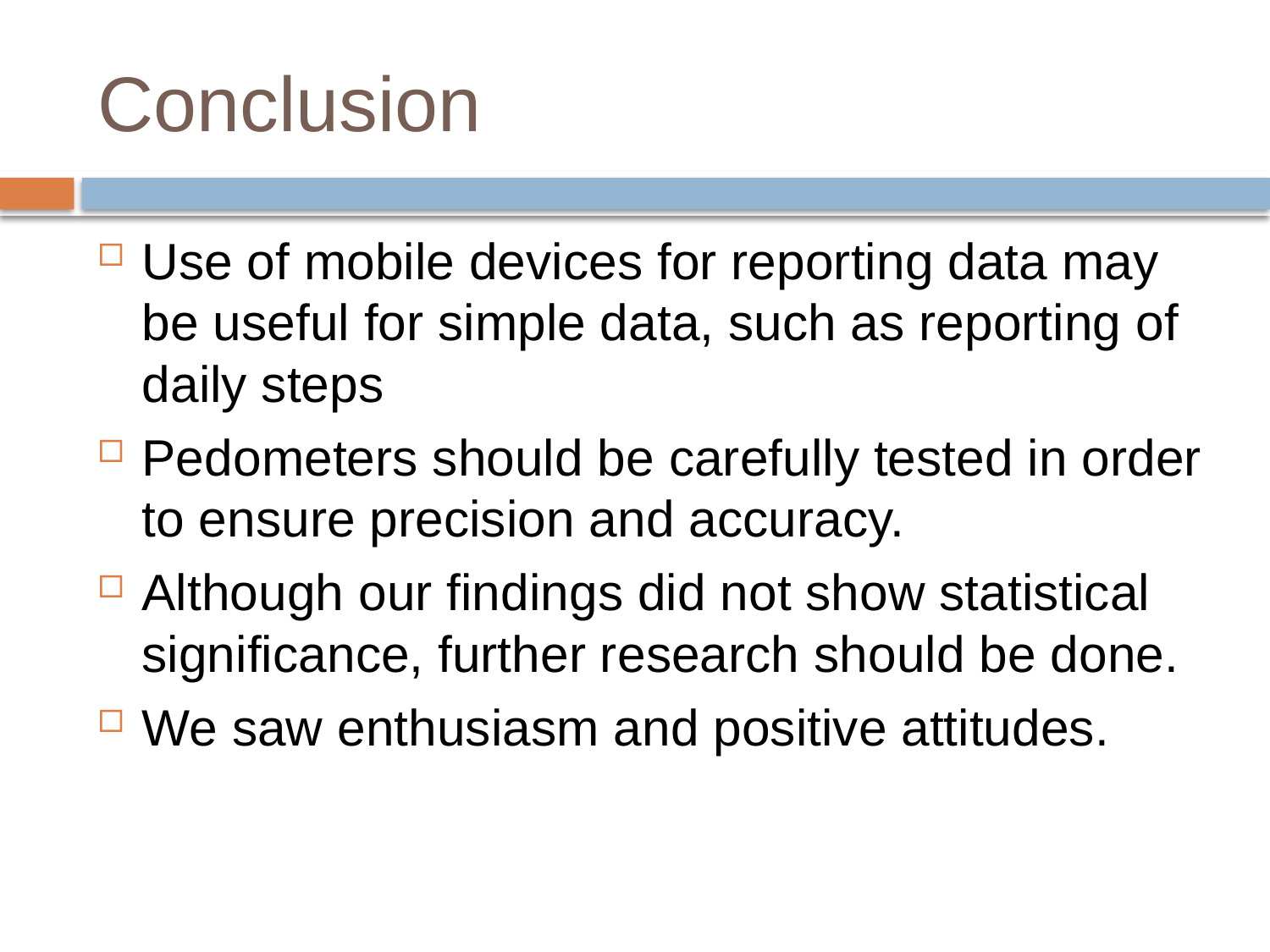

# Conclusion
Use of mobile devices for reporting data may be useful for simple data, such as reporting of daily steps
Pedometers should be carefully tested in order to ensure precision and accuracy.
Although our findings did not show statistical significance, further research should be done.
We saw enthusiasm and positive attitudes.